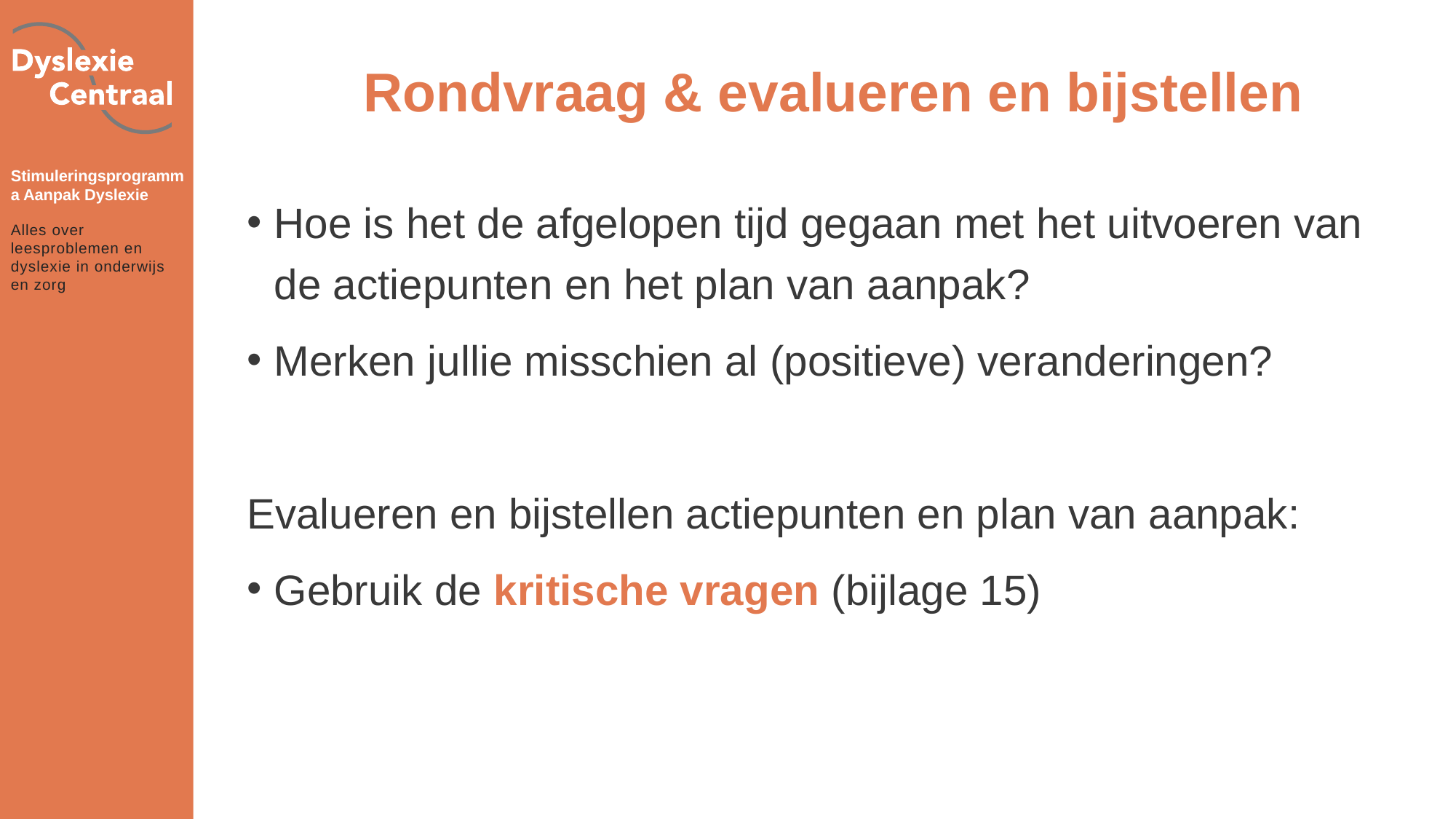

# Rondvraag & evalueren en bijstellen
Hoe is het de afgelopen tijd gegaan met het uitvoeren van de actiepunten en het plan van aanpak?
Merken jullie misschien al (positieve) veranderingen?

Evalueren en bijstellen actiepunten en plan van aanpak:
Gebruik de kritische vragen (bijlage 15)